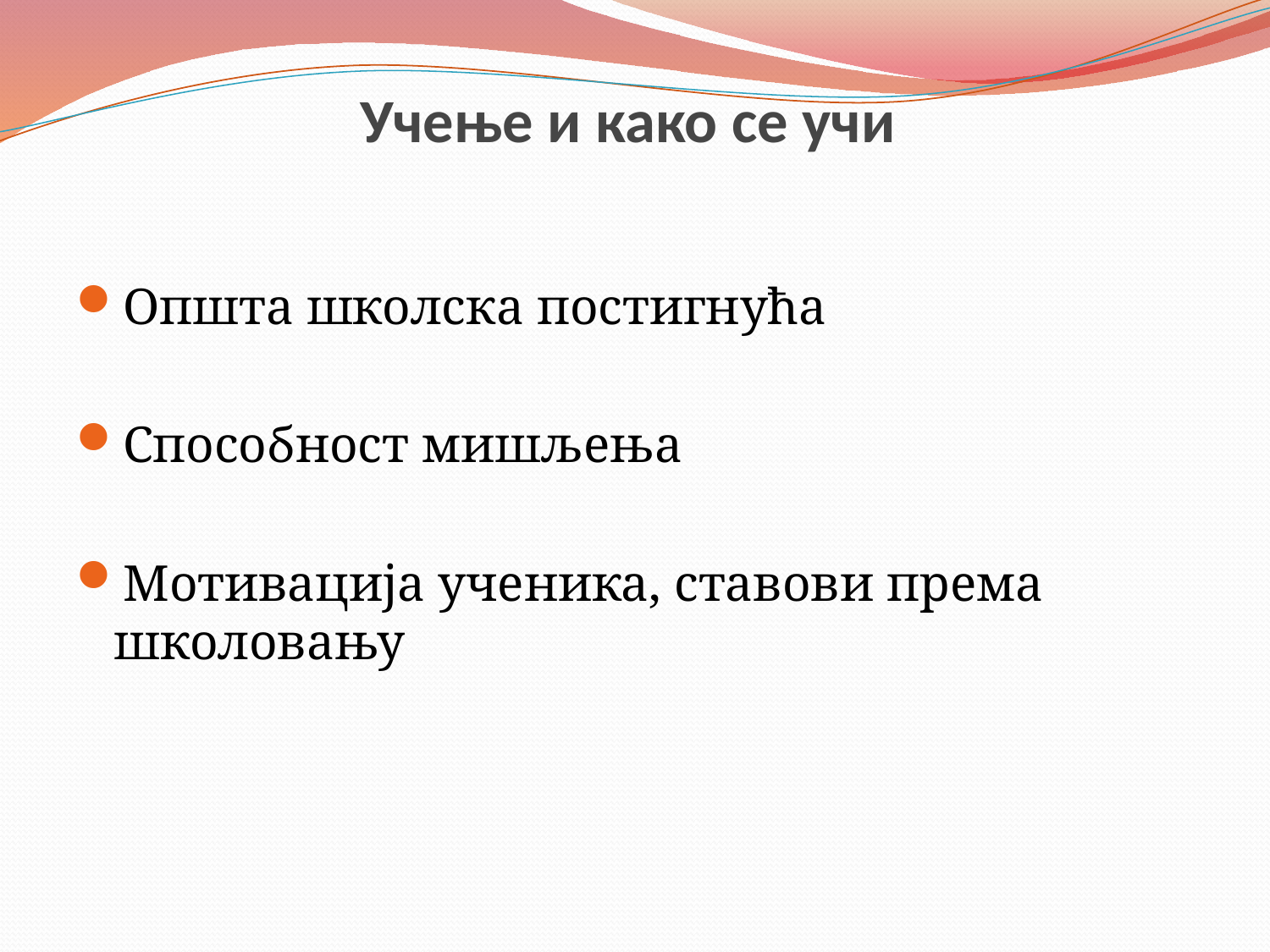

# Учење и како се учи
Oпштa школскa постигнућа

Способност мишљења

Мотивација ученика, ставови према школовању